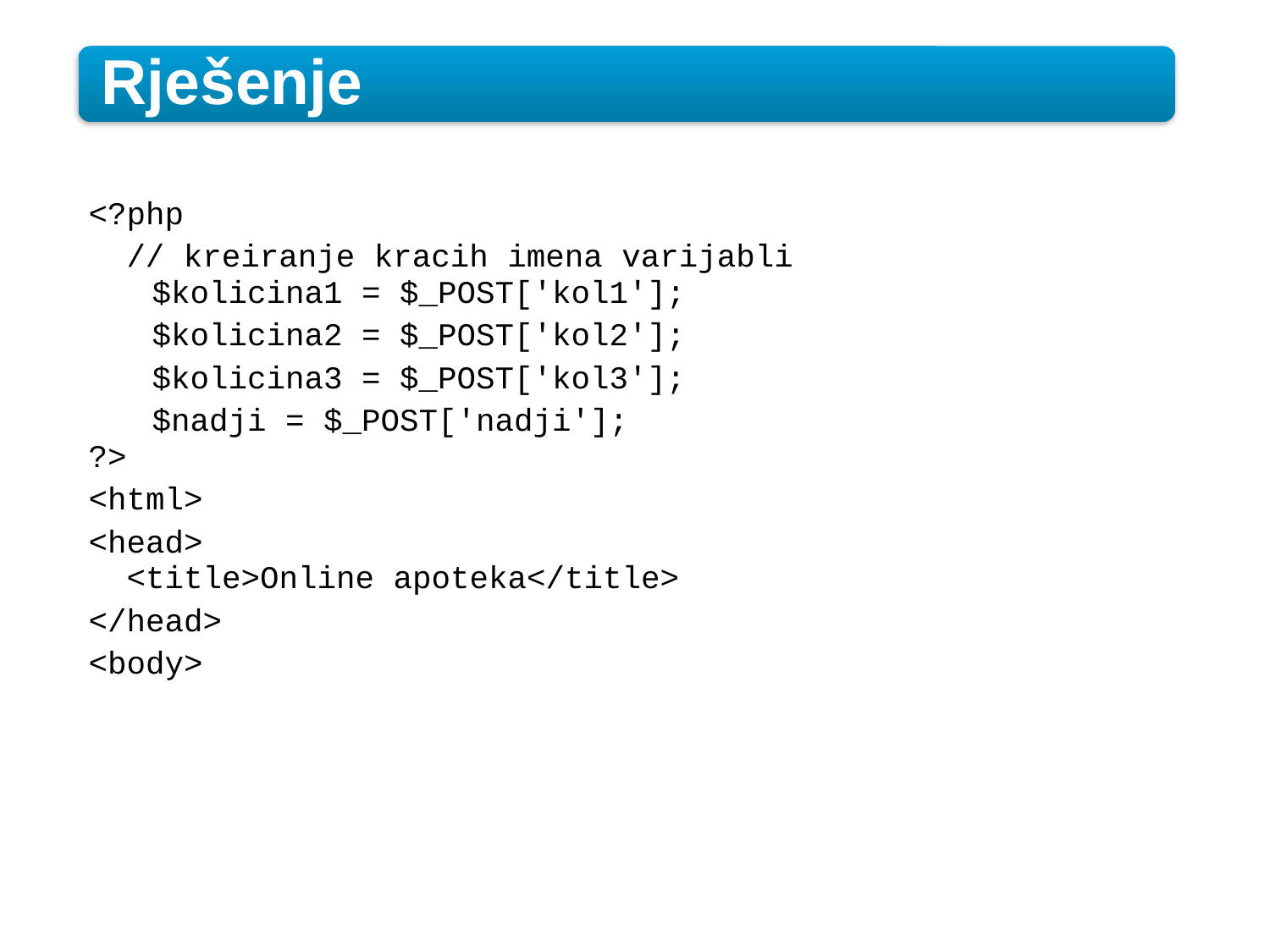

Rješenje
<?php
// kreiranje kracih imena varijabli
$kolicina1 = $_POST['kol1'];
$kolicina2 = $_POST['kol2'];
$kolicina3 = $_POST['kol3'];
$nadji = $_POST['nadji'];
?>
<html>
<head>
<title>Online apoteka</title>
</head>
<body>

4